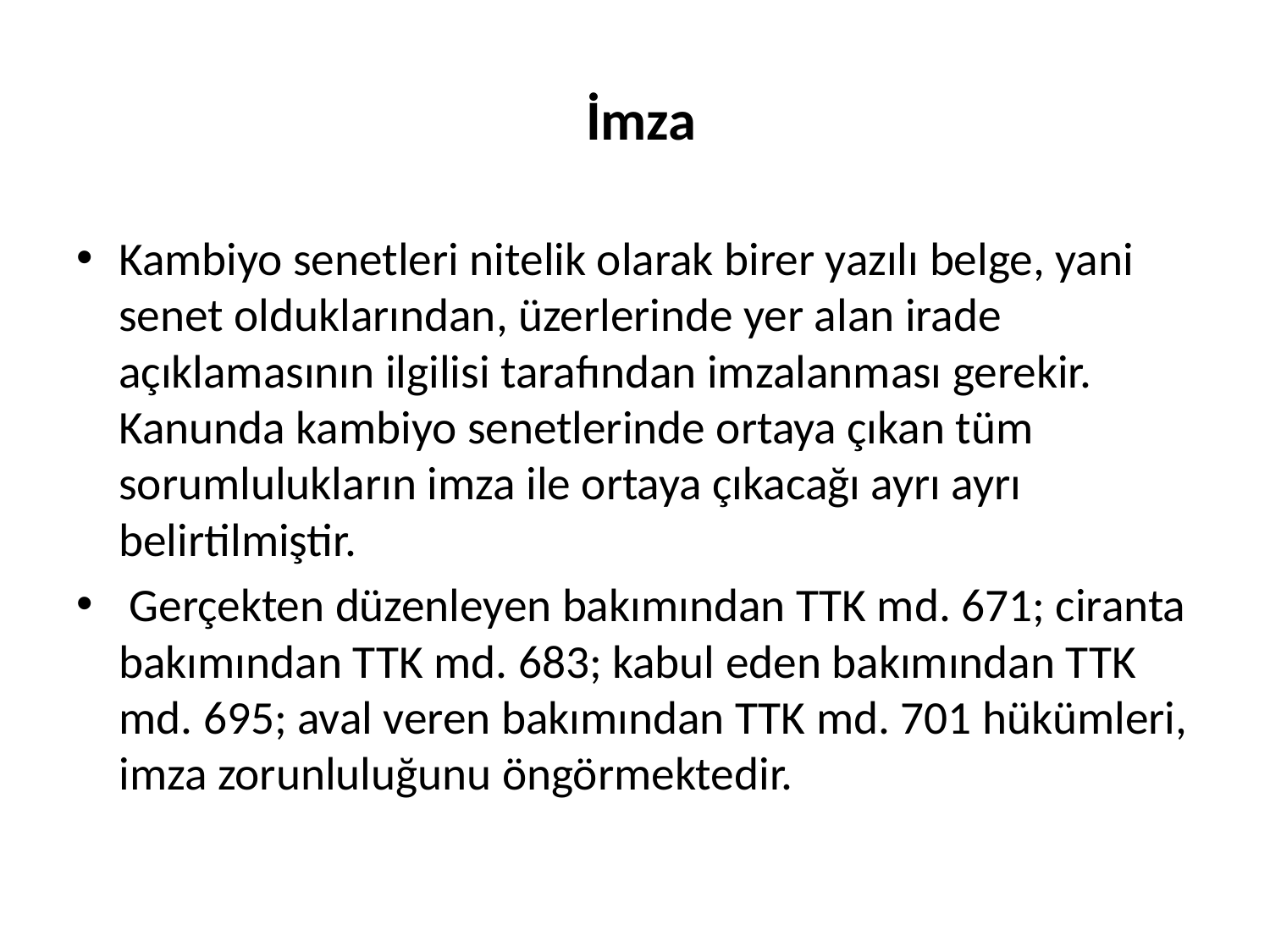

# İmza
Kambiyo senetleri nitelik olarak birer yazılı belge, yani senet olduklarından, üzerlerinde yer alan irade açıklamasının ilgilisi tarafından imzalanması gerekir. Kanunda kambiyo senetlerinde ortaya çıkan tüm sorumlulukların imza ile ortaya çıkacağı ayrı ayrı belirtilmiştir.
 Gerçekten düzenleyen bakımından TTK md. 671; ciranta bakımından TTK md. 683; kabul eden bakımından TTK md. 695; aval veren bakımından TTK md. 701 hükümleri, imza zorunluluğunu öngörmektedir.